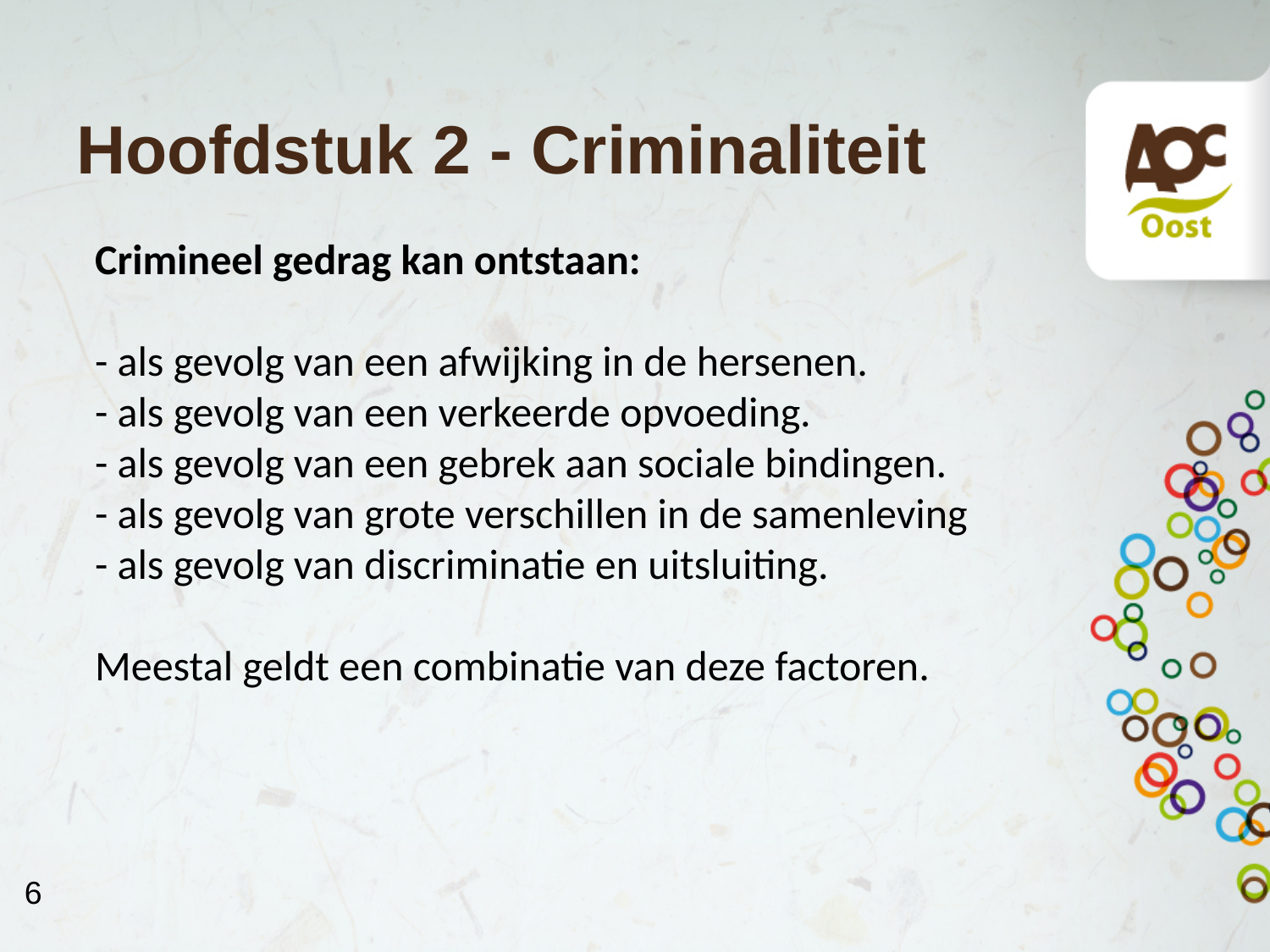

# Hoofdstuk 2 - Criminaliteit
Crimineel gedrag kan ontstaan:

- als gevolg van een afwijking in de hersenen.
- als gevolg van een verkeerde opvoeding.
- als gevolg van een gebrek aan sociale bindingen.
- als gevolg van grote verschillen in de samenleving
- als gevolg van discriminatie en uitsluiting.

Meestal geldt een combinatie van deze factoren.
6